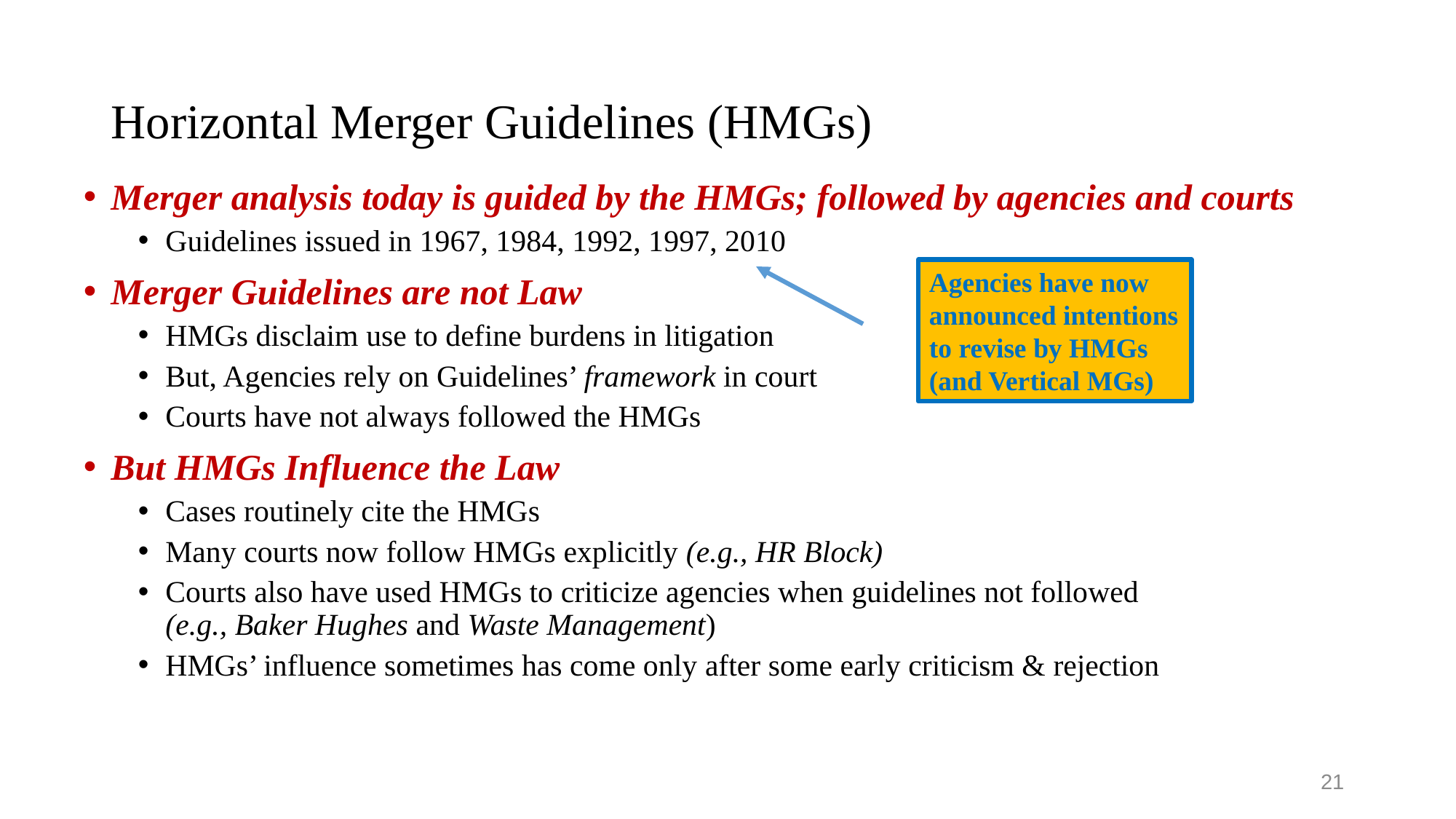

# Horizontal Merger Guidelines (HMGs)
Merger analysis today is guided by the HMGs; followed by agencies and courts
Guidelines issued in 1967, 1984, 1992, 1997, 2010
Merger Guidelines are not Law
HMGs disclaim use to define burdens in litigation
But, Agencies rely on Guidelines’ framework in court
Courts have not always followed the HMGs
But HMGs Influence the Law
Cases routinely cite the HMGs
Many courts now follow HMGs explicitly (e.g., HR Block)
Courts also have used HMGs to criticize agencies when guidelines not followed
(e.g., Baker Hughes and Waste Management)
HMGs’ influence sometimes has come only after some early criticism & rejection
Agencies have now  announced intentions to revise by HMGs (and Vertical MGs)
21